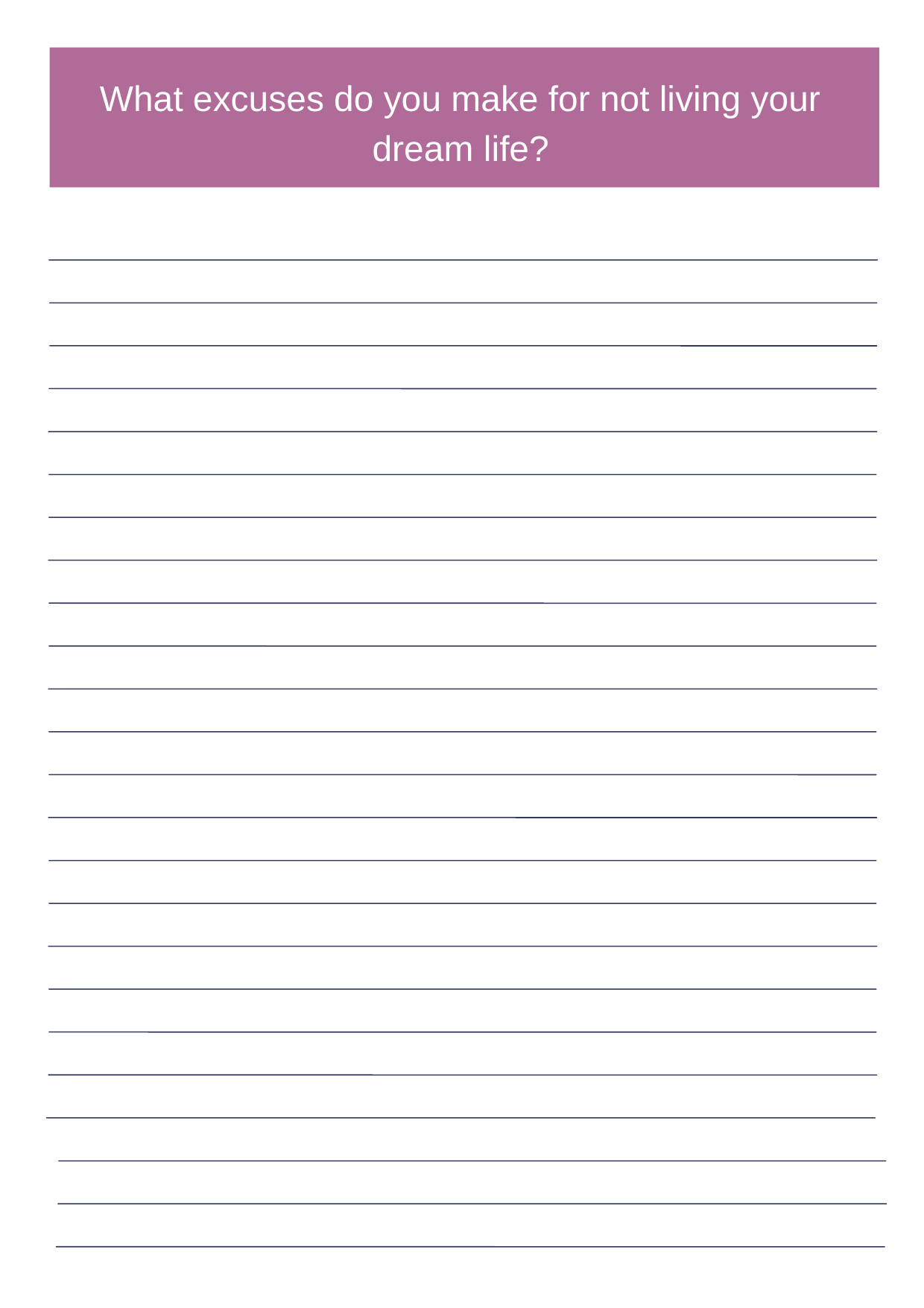

What excuses do you make for not living your dream life?